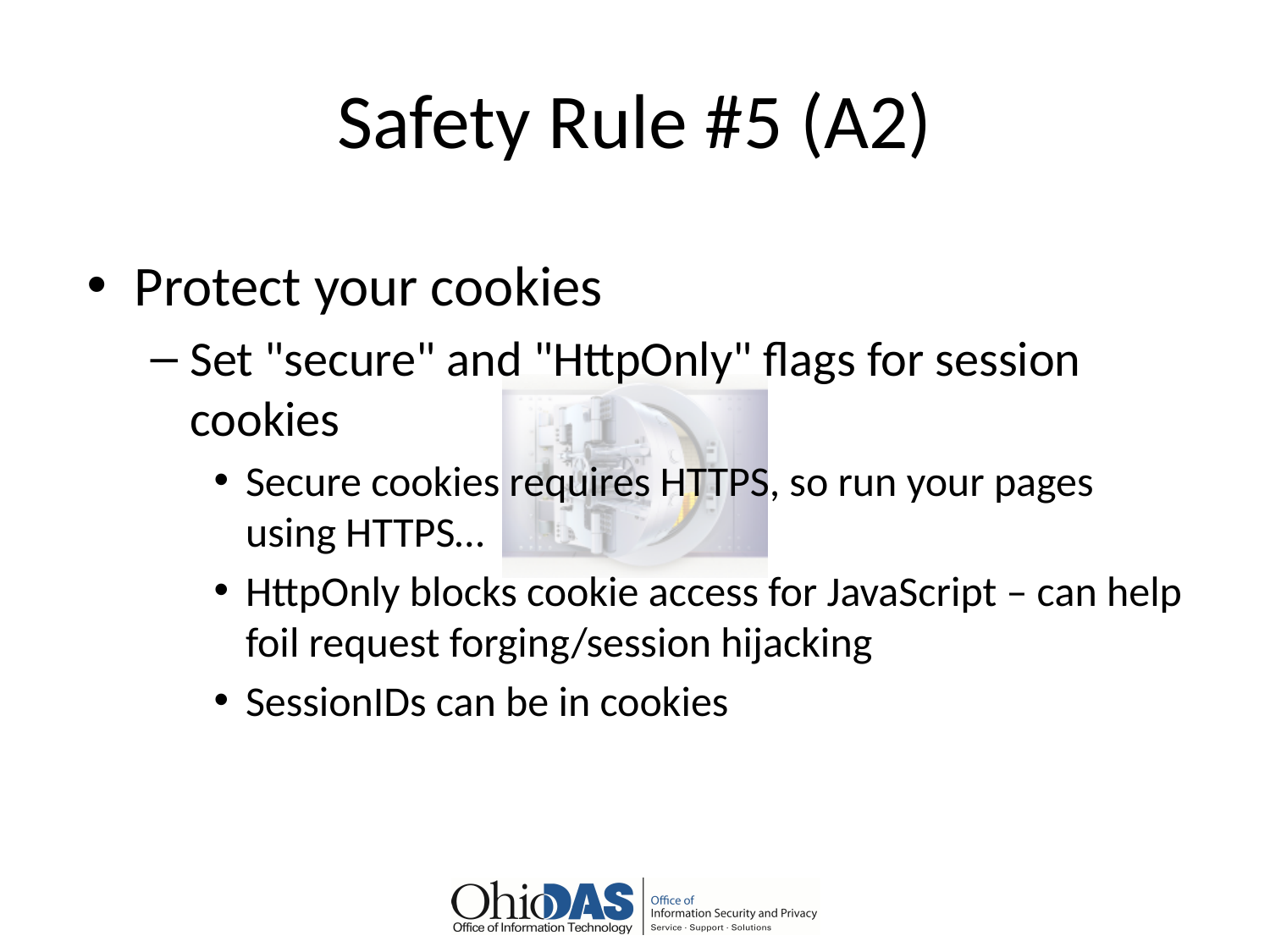

# Safety Rule #5 (A2)
Protect your cookies
Set "secure" and "HttpOnly" flags for session cookies
Secure cookies requires HTTPS, so run your pages using HTTPS…
HttpOnly blocks cookie access for JavaScript – can help foil request forging/session hijacking
SessionIDs can be in cookies